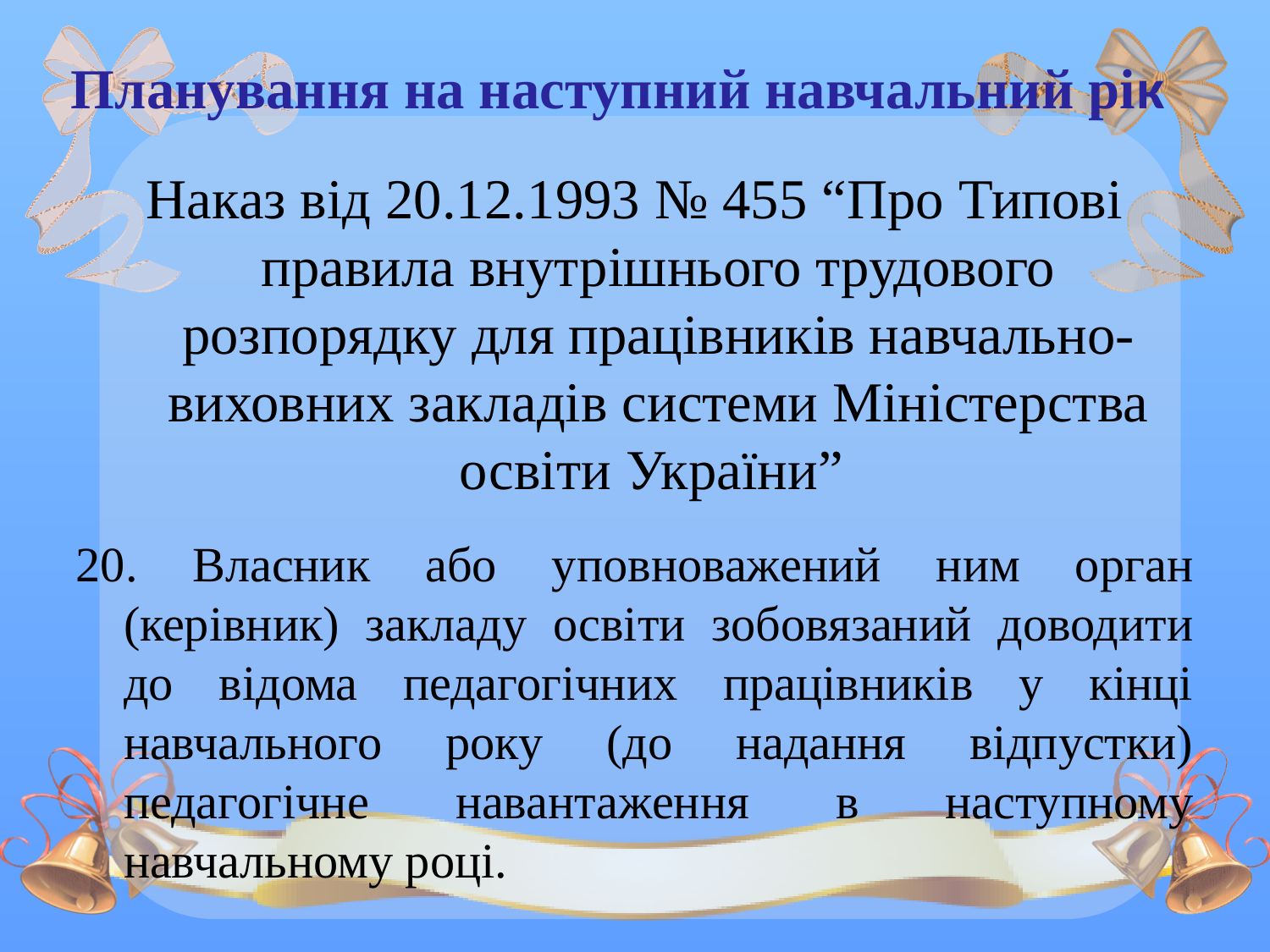

# Планування на наступний навчальний рік
Наказ від 20.12.1993 № 455 “Про Типові правила внутрішнього трудового розпорядку для працівників навчально-виховних закладів системи Міністерства освіти України”

20. Власник або уповноважений ним орган (керівник) закладу освіти зобовязаний доводити до відома педагогічних працівників у кінці навчального року (до надання відпустки) педагогічне навантаження в наступному навчальному році.